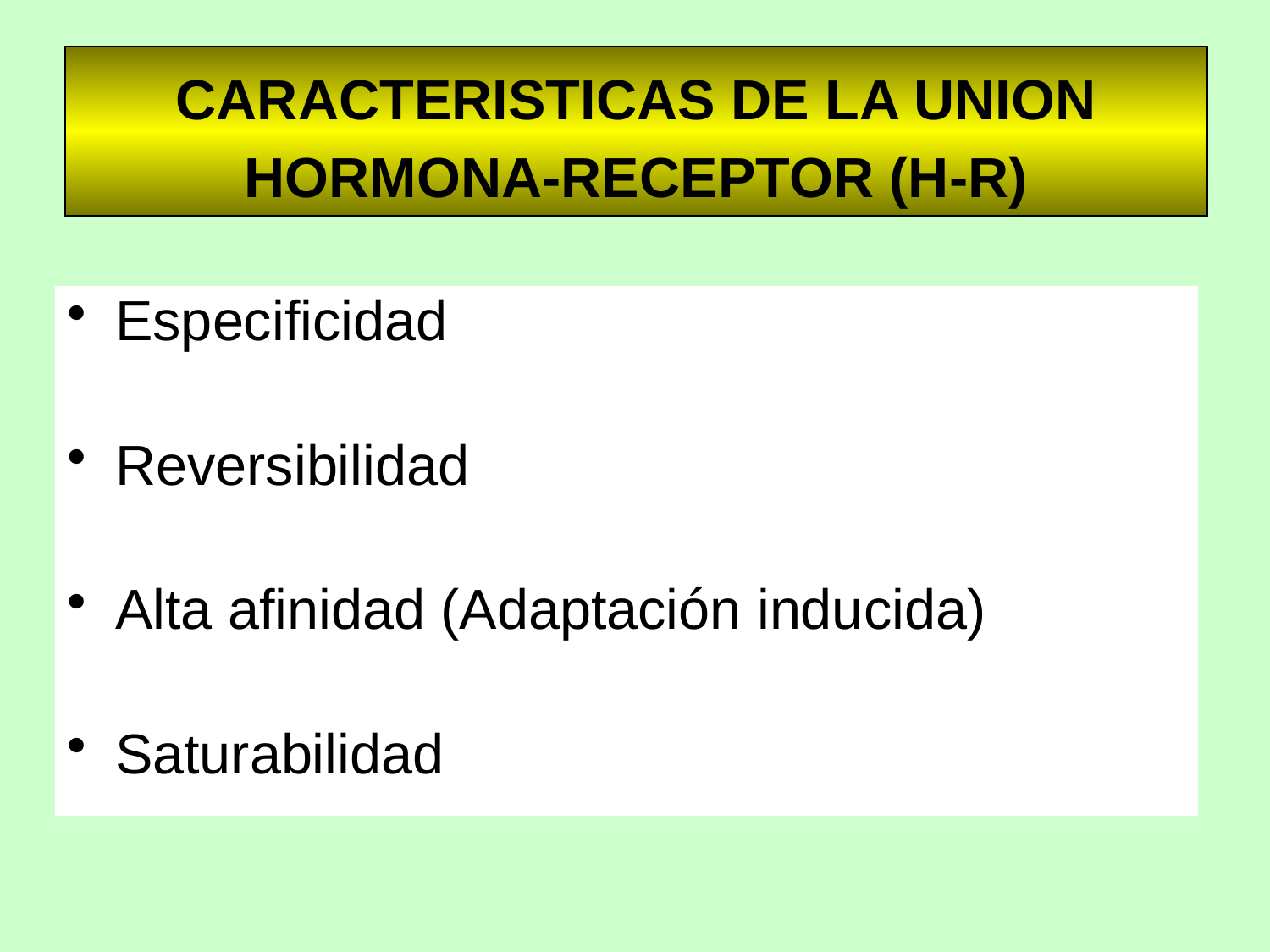

# CARACTERISTICAS DE LA UNION HORMONA-RECEPTOR (H-R)
Especificidad

Reversibilidad

Alta afinidad (Adaptación inducida)

Saturabilidad